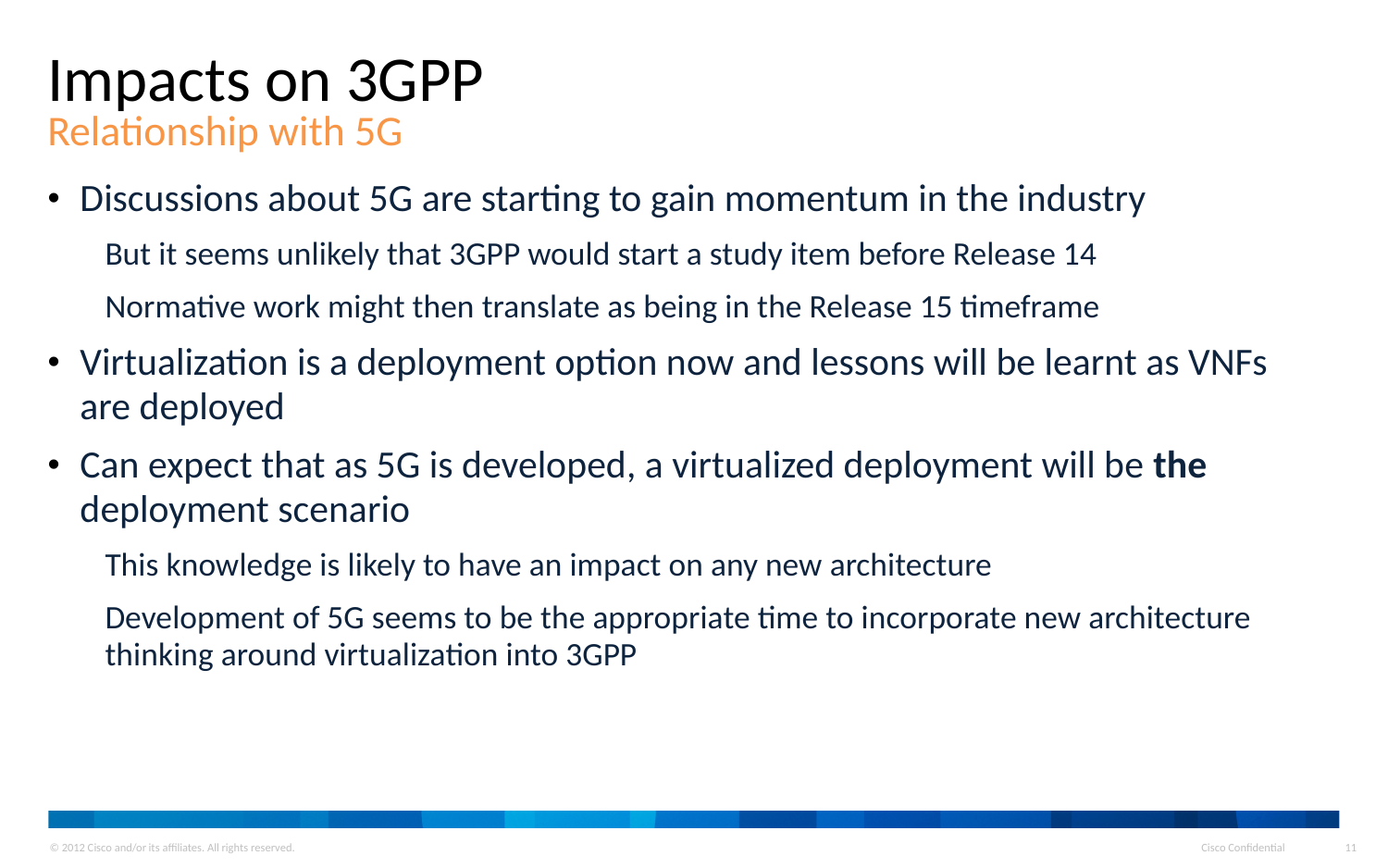

# Impacts on 3GPP Relationship with 5G
Discussions about 5G are starting to gain momentum in the industry
But it seems unlikely that 3GPP would start a study item before Release 14
Normative work might then translate as being in the Release 15 timeframe
Virtualization is a deployment option now and lessons will be learnt as VNFs are deployed
Can expect that as 5G is developed, a virtualized deployment will be the deployment scenario
This knowledge is likely to have an impact on any new architecture
Development of 5G seems to be the appropriate time to incorporate new architecture thinking around virtualization into 3GPP